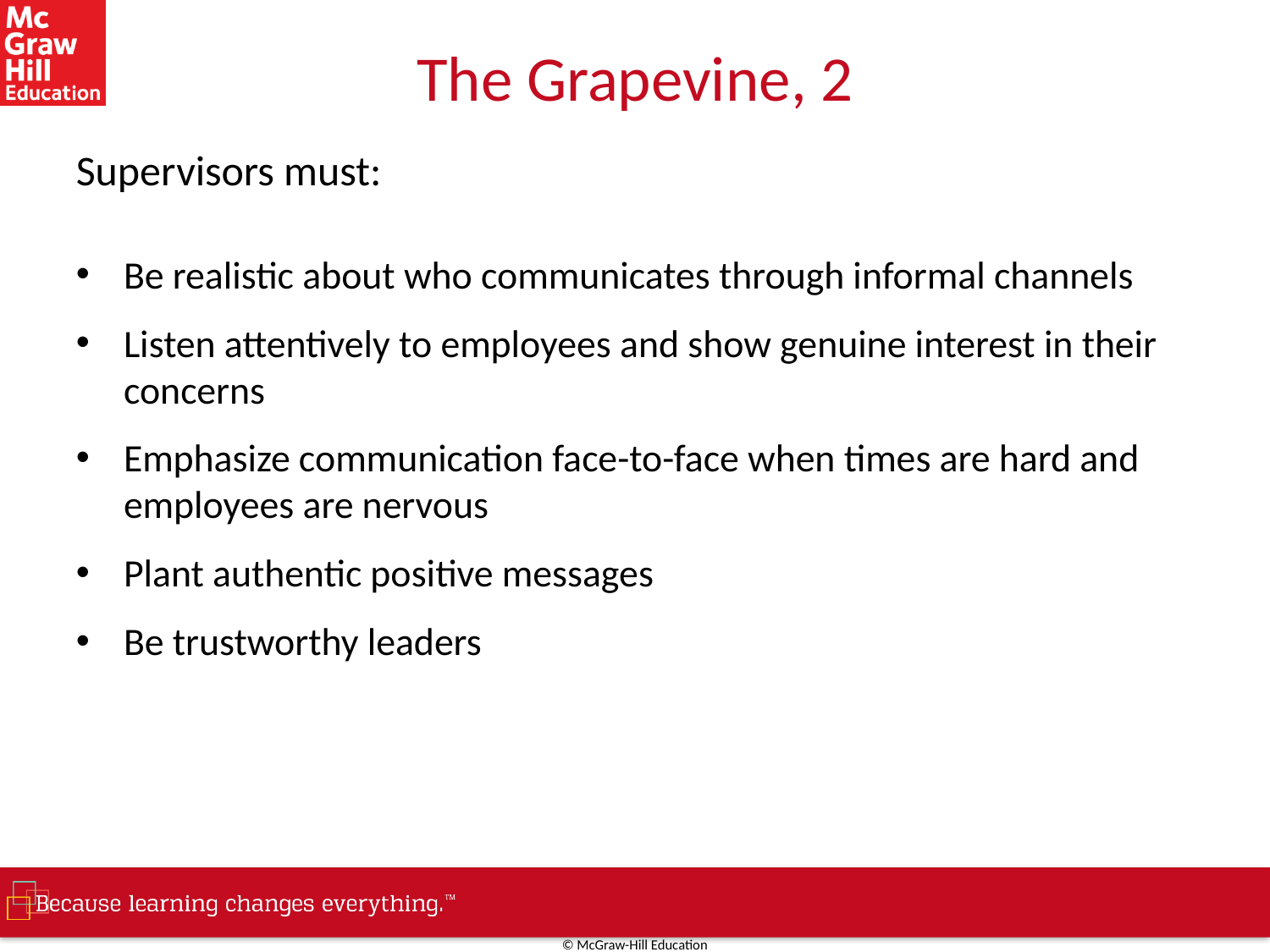

# The Grapevine, 2
Supervisors must:

Be realistic about who communicates through informal channels
Listen attentively to employees and show genuine interest in their concerns
Emphasize communication face-to-face when times are hard and employees are nervous
Plant authentic positive messages
Be trustworthy leaders